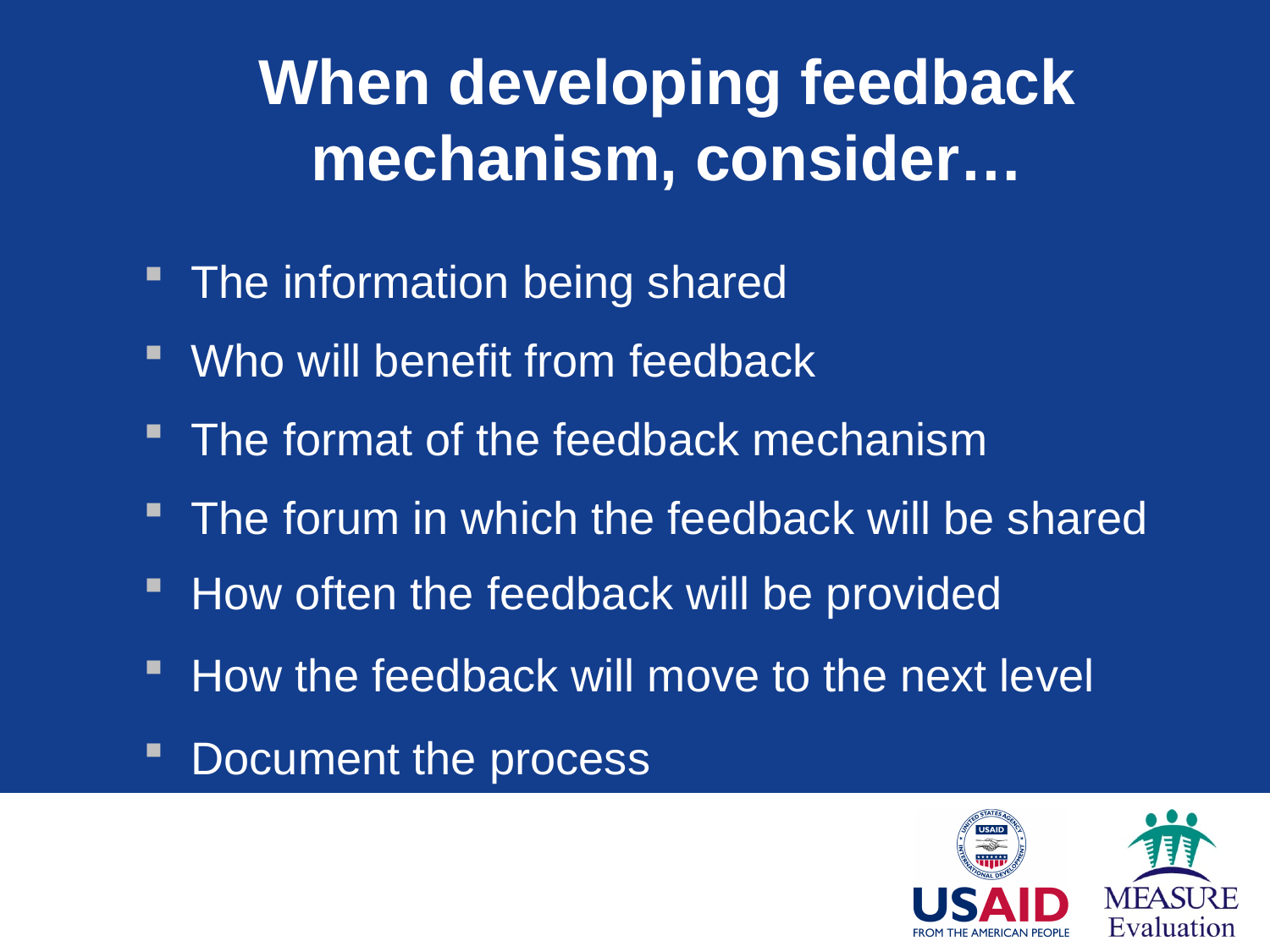

# When developing feedback mechanism, consider…
The information being shared
Who will benefit from feedback
The format of the feedback mechanism
The forum in which the feedback will be shared
How often the feedback will be provided
How the feedback will move to the next level
Document the process